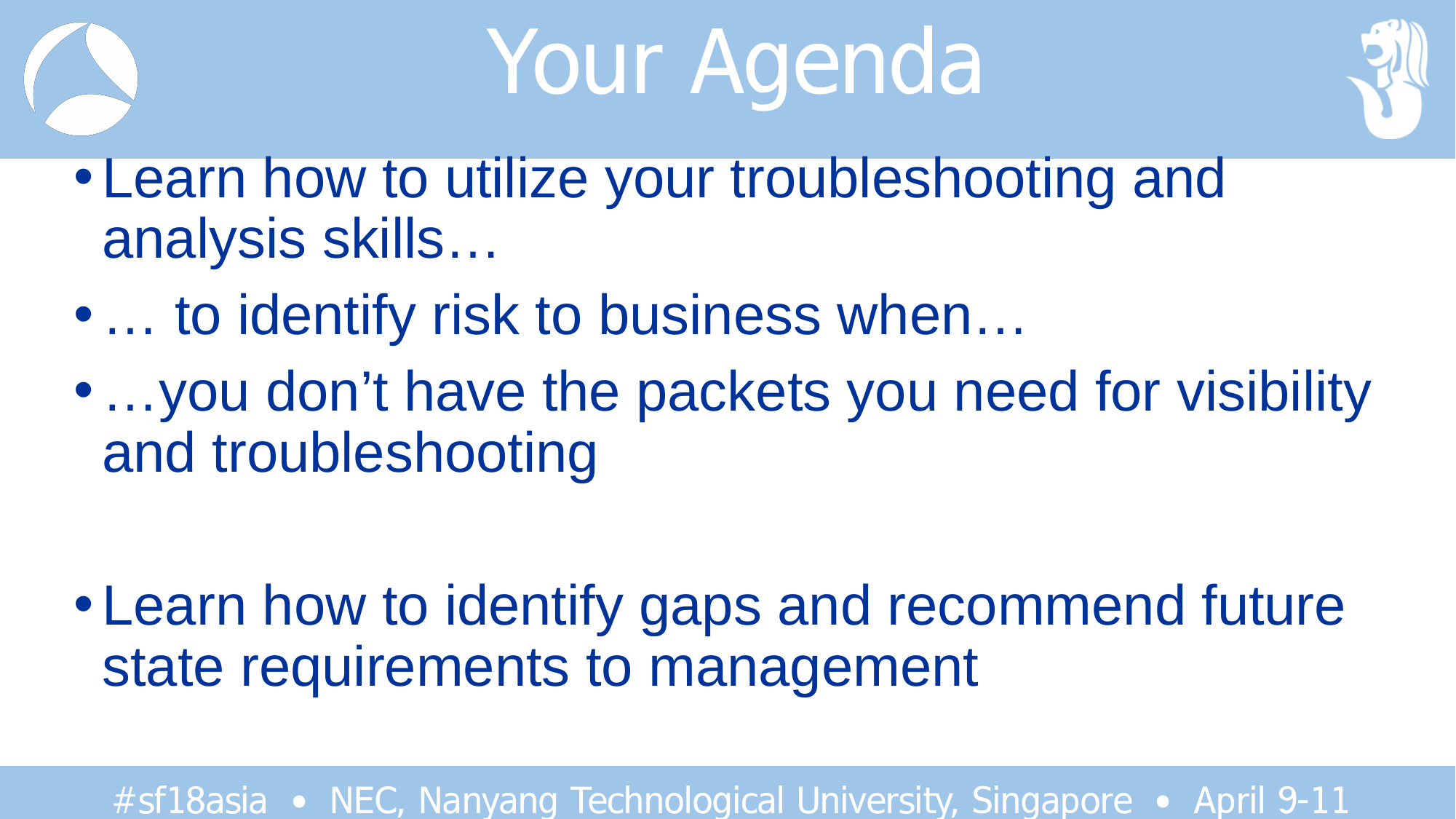

# Your Agenda
Learn how to utilize your troubleshooting and analysis skills…
… to identify risk to business when…
…you don’t have the packets you need for visibility and troubleshooting

Learn how to identify gaps and recommend future state requirements to management